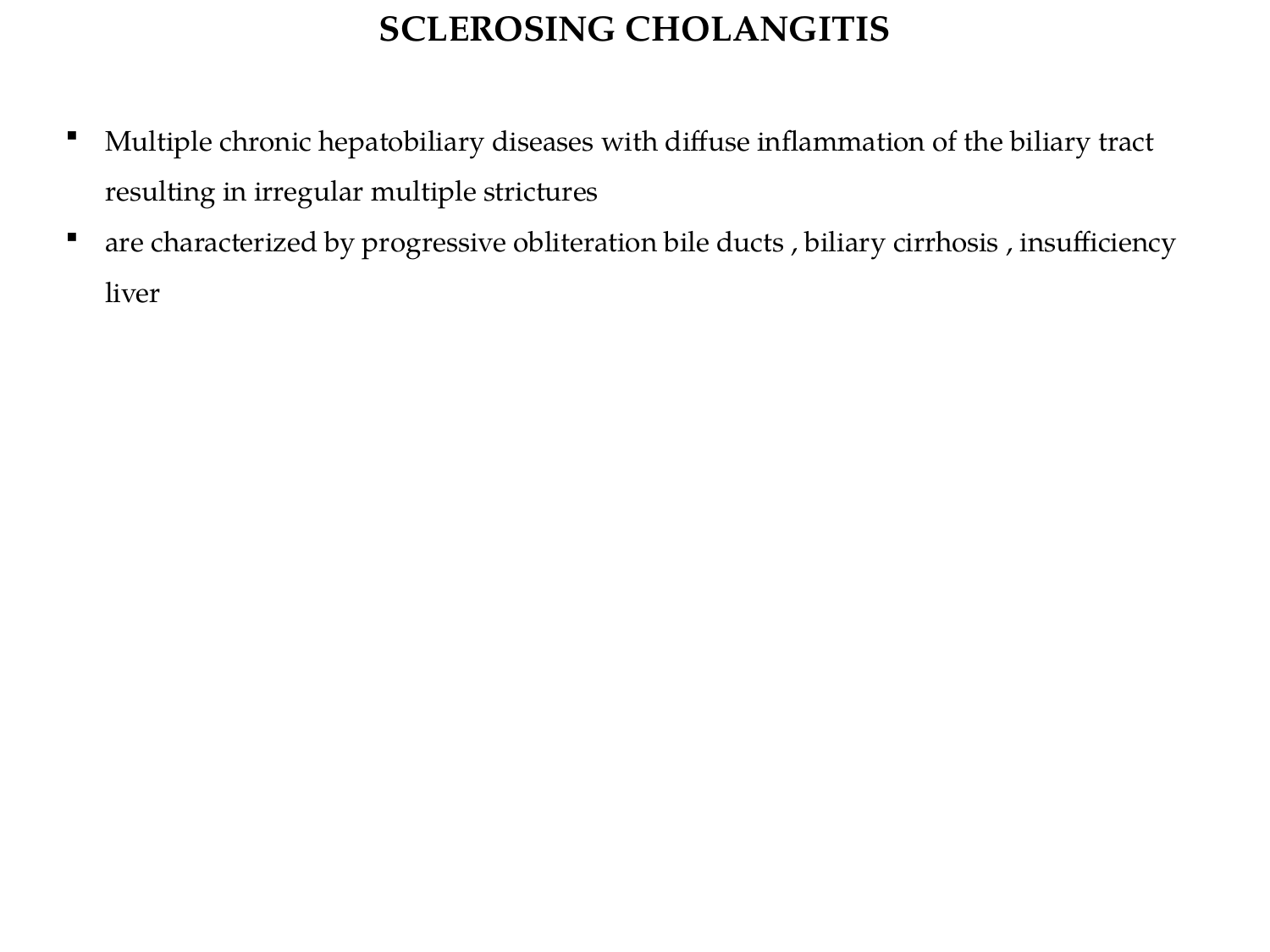

SCLEROSING CHOLANGITIS
Multiple chronic hepatobiliary diseases with diffuse inflammation of the biliary tract resulting in irregular multiple strictures
are characterized by progressive obliteration bile ducts , biliary cirrhosis , insufficiency liver